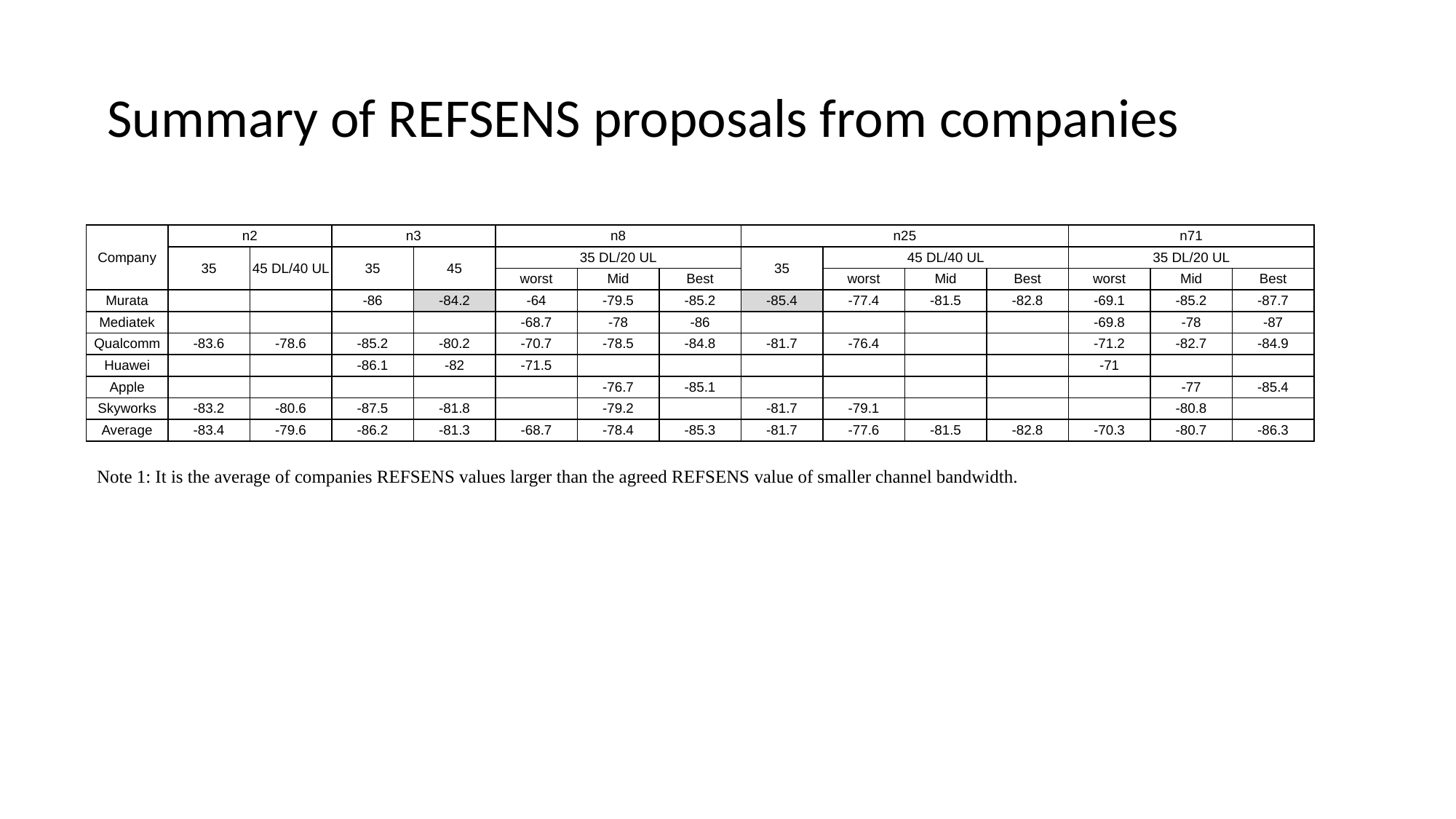

# Summary of REFSENS proposals from companies
| Company | n2 |  | n3 |  | n8 |  |  | n25 |  |  |  | n71 |  |  |
| --- | --- | --- | --- | --- | --- | --- | --- | --- | --- | --- | --- | --- | --- | --- |
|  | 35 | 45 DL/40 UL | 35 | 45 | 35 DL/20 UL |  |  | 35 | 45 DL/40 UL |  |  | 35 DL/20 UL |  |  |
|  |  |  |  |  | worst | Mid | Best |  | worst | Mid | Best | worst | Mid | Best |
| Murata |  |  | -86 | -84.2 | -64 | -79.5 | -85.2 | -85.4 | -77.4 | -81.5 | -82.8 | -69.1 | -85.2 | -87.7 |
| Mediatek |  |  |  |  | -68.7 | -78 | -86 |  |  |  |  | -69.8 | -78 | -87 |
| Qualcomm | -83.6 | -78.6 | -85.2 | -80.2 | -70.7 | -78.5 | -84.8 | -81.7 | -76.4 |  |  | -71.2 | -82.7 | -84.9 |
| Huawei |  |  | -86.1 | -82 | -71.5 |  |  |  |  |  |  | -71 |  |  |
| Apple |  |  |  |  |  | -76.7 | -85.1 |  |  |  |  |  | -77 | -85.4 |
| Skyworks | -83.2 | -80.6 | -87.5 | -81.8 |  | -79.2 |  | -81.7 | -79.1 |  |  |  | -80.8 |  |
| Average | -83.4 | -79.6 | -86.2 | -81.3 | -68.7 | -78.4 | -85.3 | -81.7 | -77.6 | -81.5 | -82.8 | -70.3 | -80.7 | -86.3 |
Note 1: It is the average of companies REFSENS values larger than the agreed REFSENS value of smaller channel bandwidth.